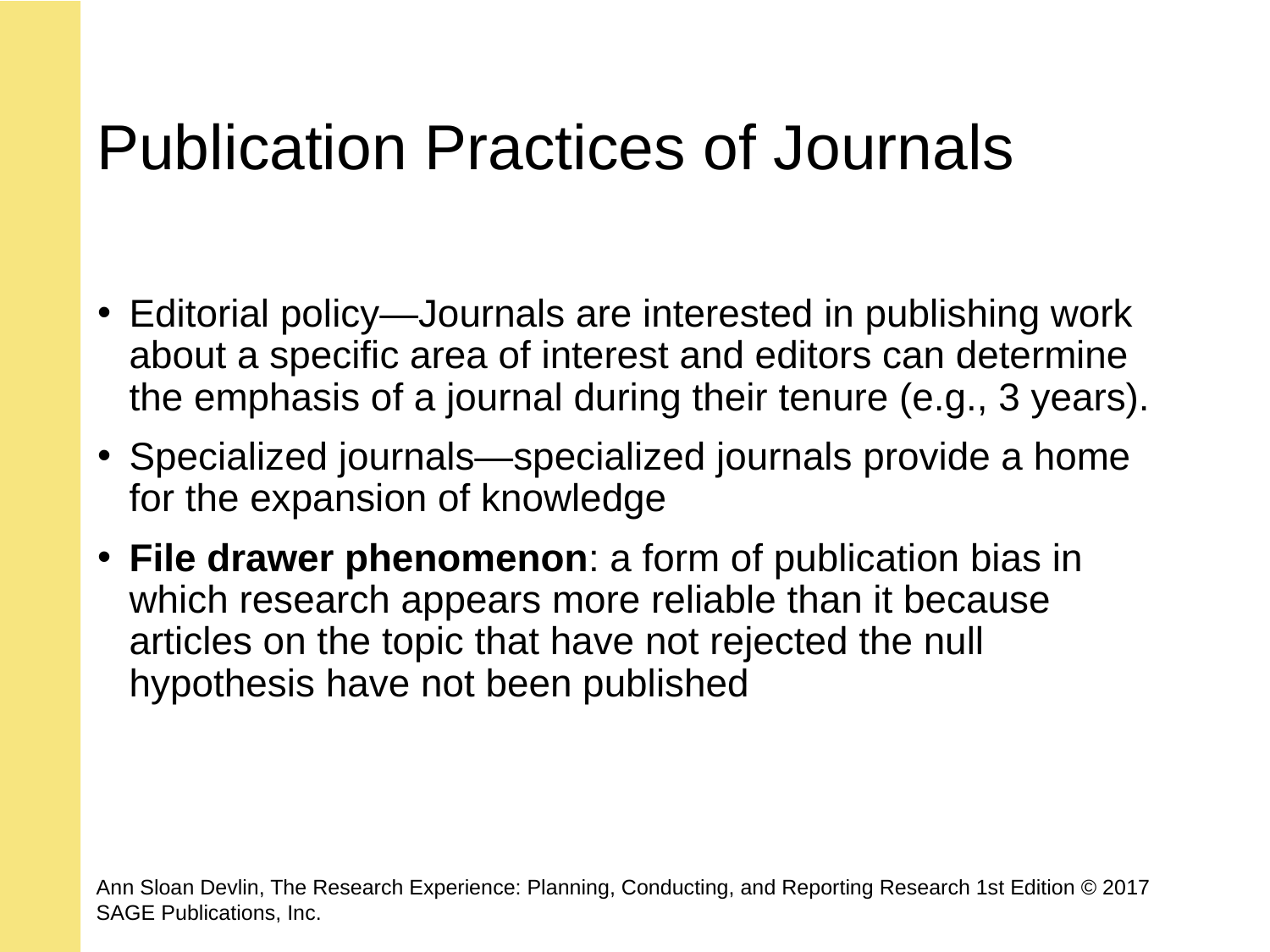

# Publication Practices of Journals
Editorial policy—Journals are interested in publishing work about a specific area of interest and editors can determine the emphasis of a journal during their tenure (e.g., 3 years).
Specialized journals—specialized journals provide a home for the expansion of knowledge
File drawer phenomenon: a form of publication bias in which research appears more reliable than it because articles on the topic that have not rejected the null hypothesis have not been published